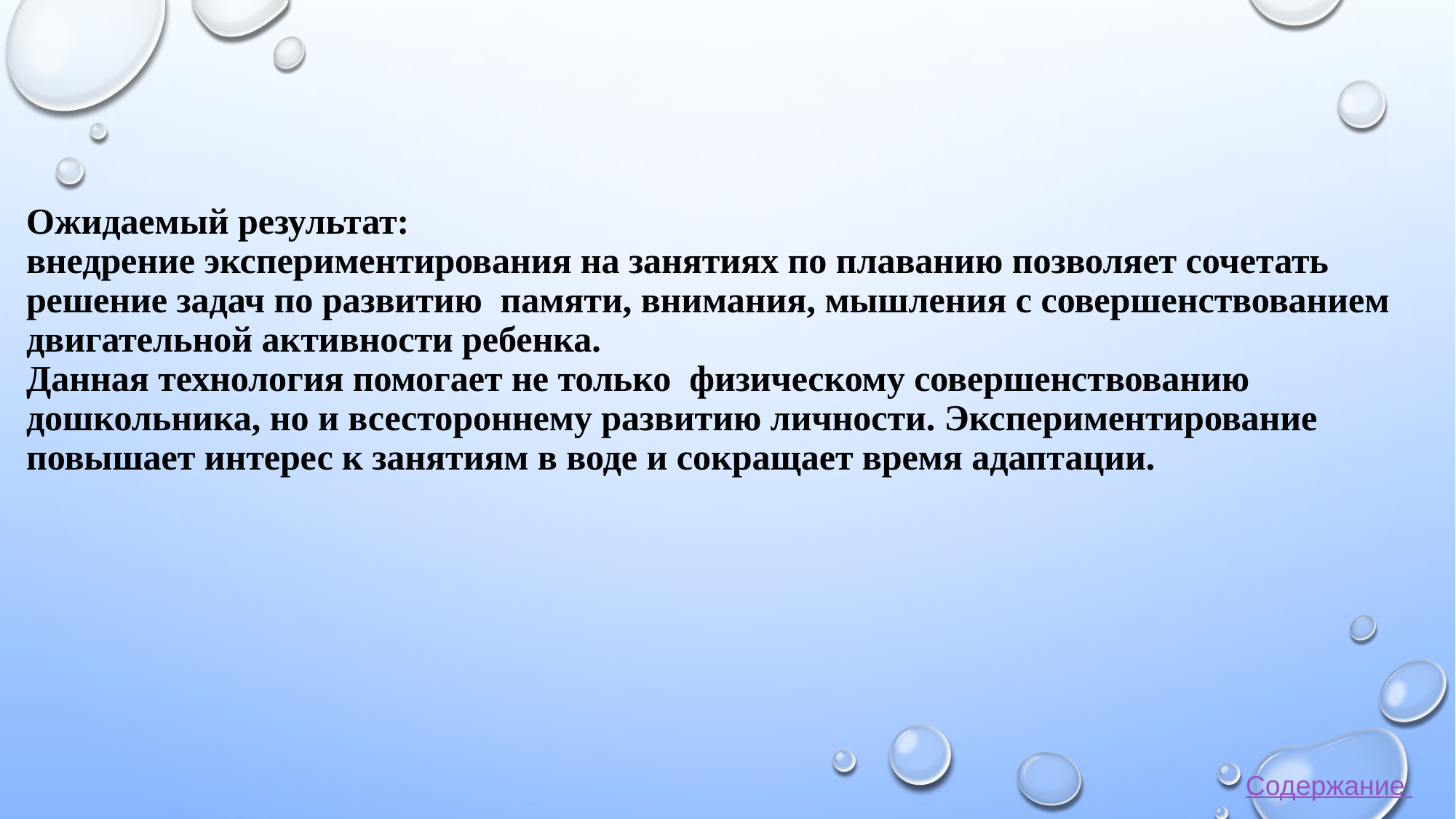

# Ожидаемый результат: внедрение экспериментирования на занятиях по плаванию позволяет сочетать решение задач по развитию  памяти, внимания, мышления с совершенствованием двигательной активности ребенка. Данная технология помогает не только  физическому совершенствованию дошкольника, но и всестороннему развитию личности. Экспериментирование повышает интерес к занятиям в воде и сокращает время адаптации.
Содержание